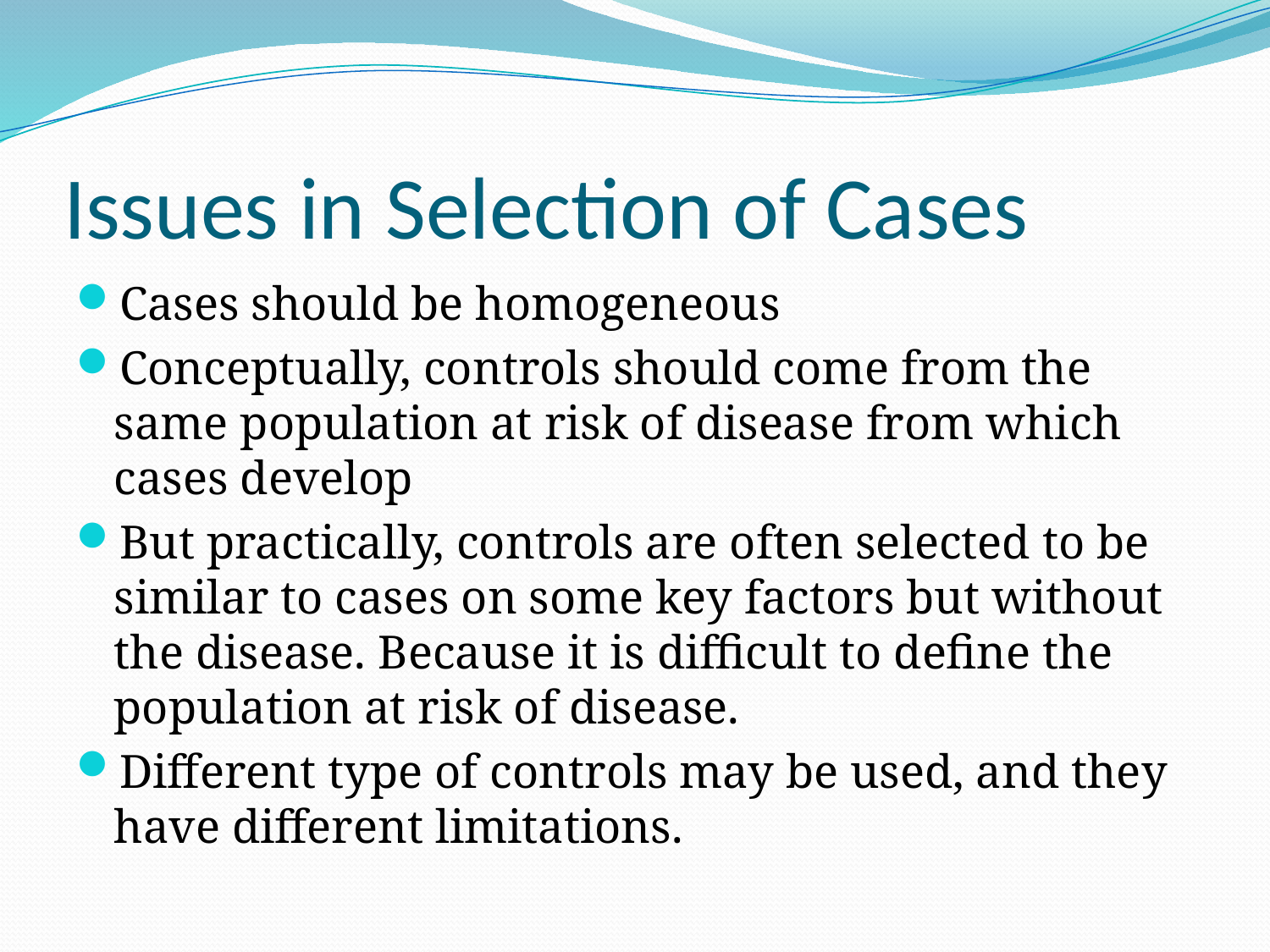

# Issues in Selection of Cases
Cases should be homogeneous
Conceptually, controls should come from the same population at risk of disease from which cases develop
But practically, controls are often selected to be similar to cases on some key factors but without the disease. Because it is difficult to define the population at risk of disease.
Different type of controls may be used, and they have different limitations.